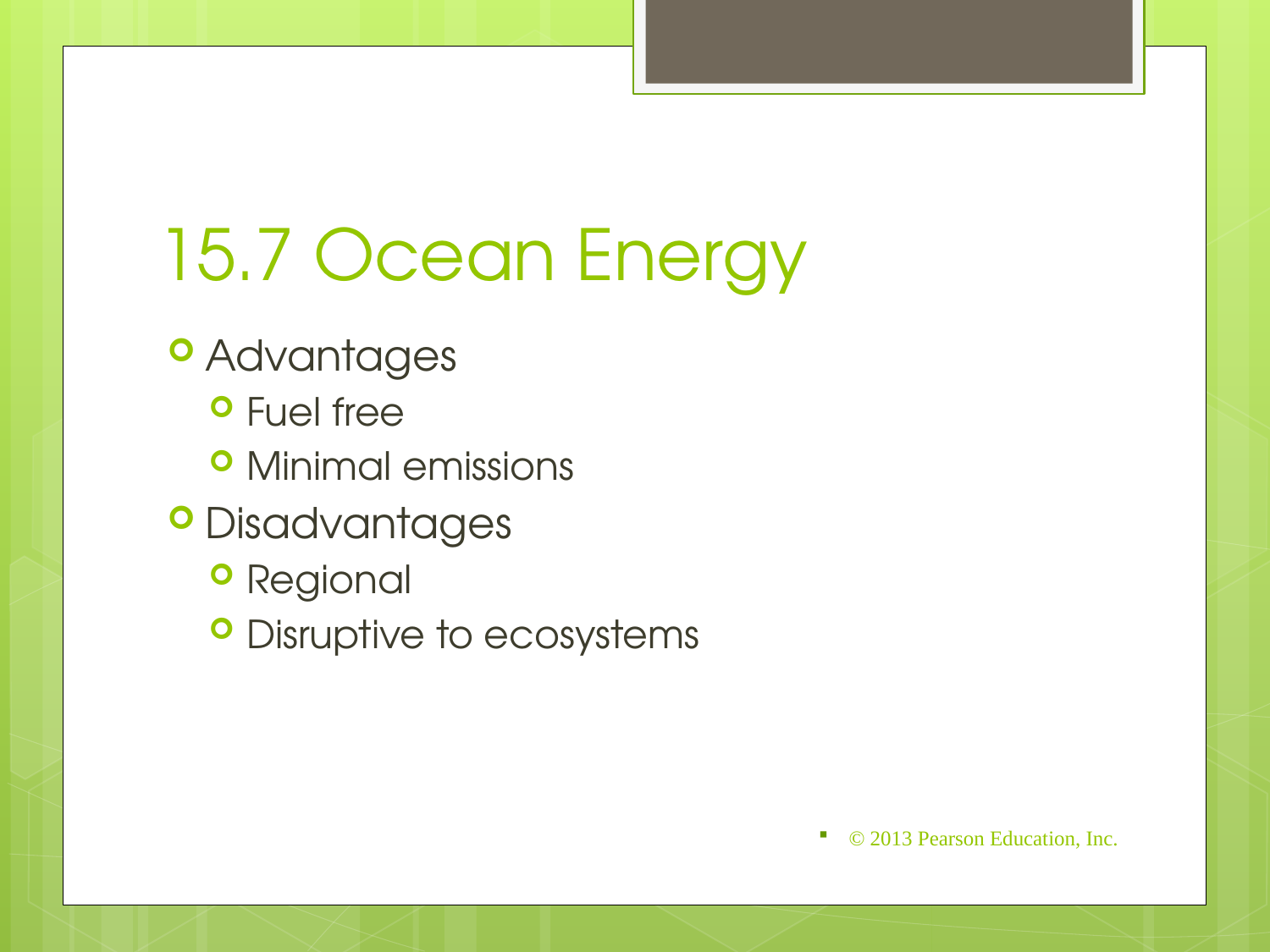

# 15.7 Ocean Energy
Advantages
Fuel free
Minimal emissions
Disadvantages
Regional
Disruptive to ecosystems

© 2013 Pearson Education, Inc.